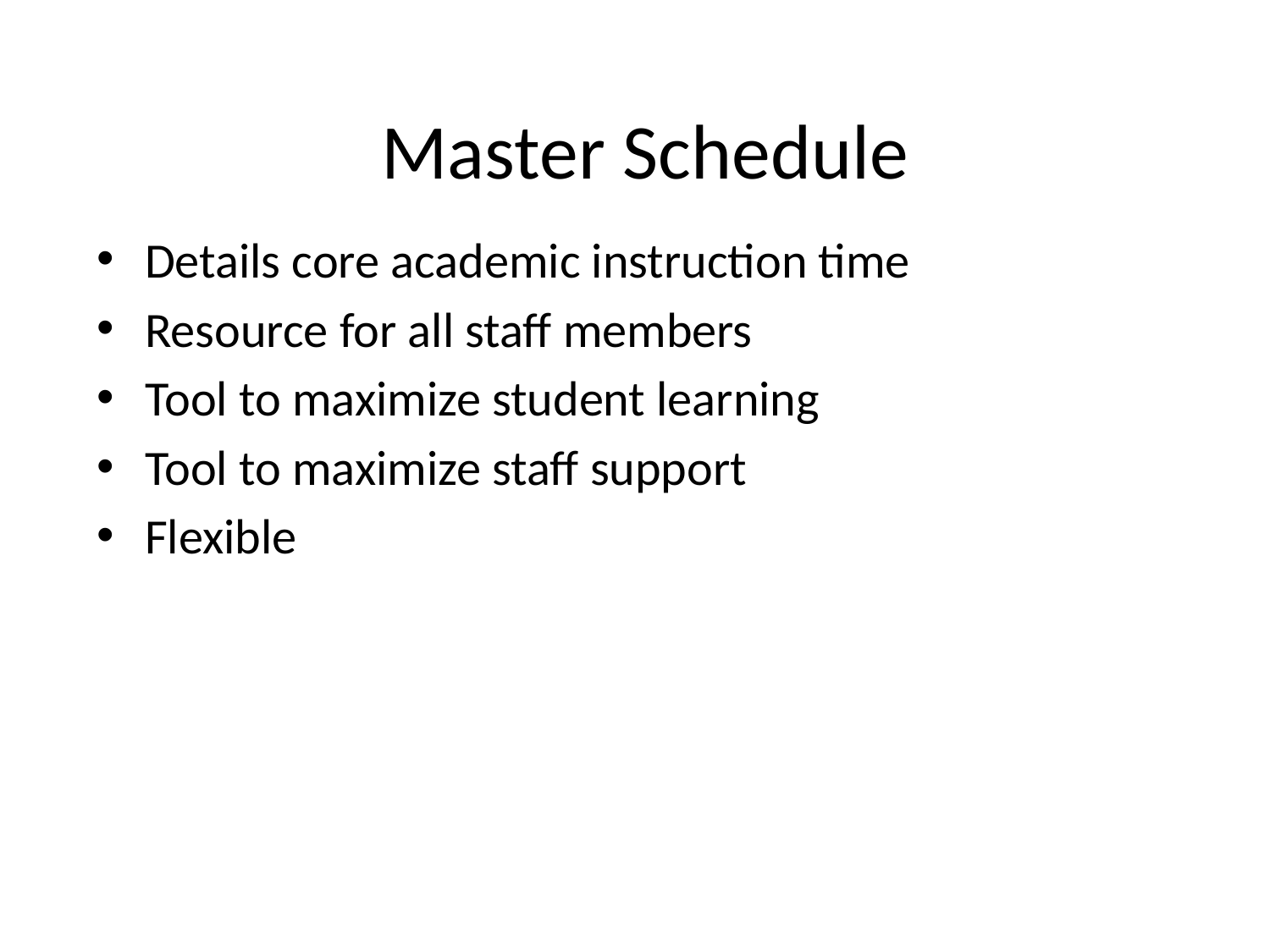

# Master Schedule
Details core academic instruction time
Resource for all staff members
Tool to maximize student learning
Tool to maximize staff support
Flexible